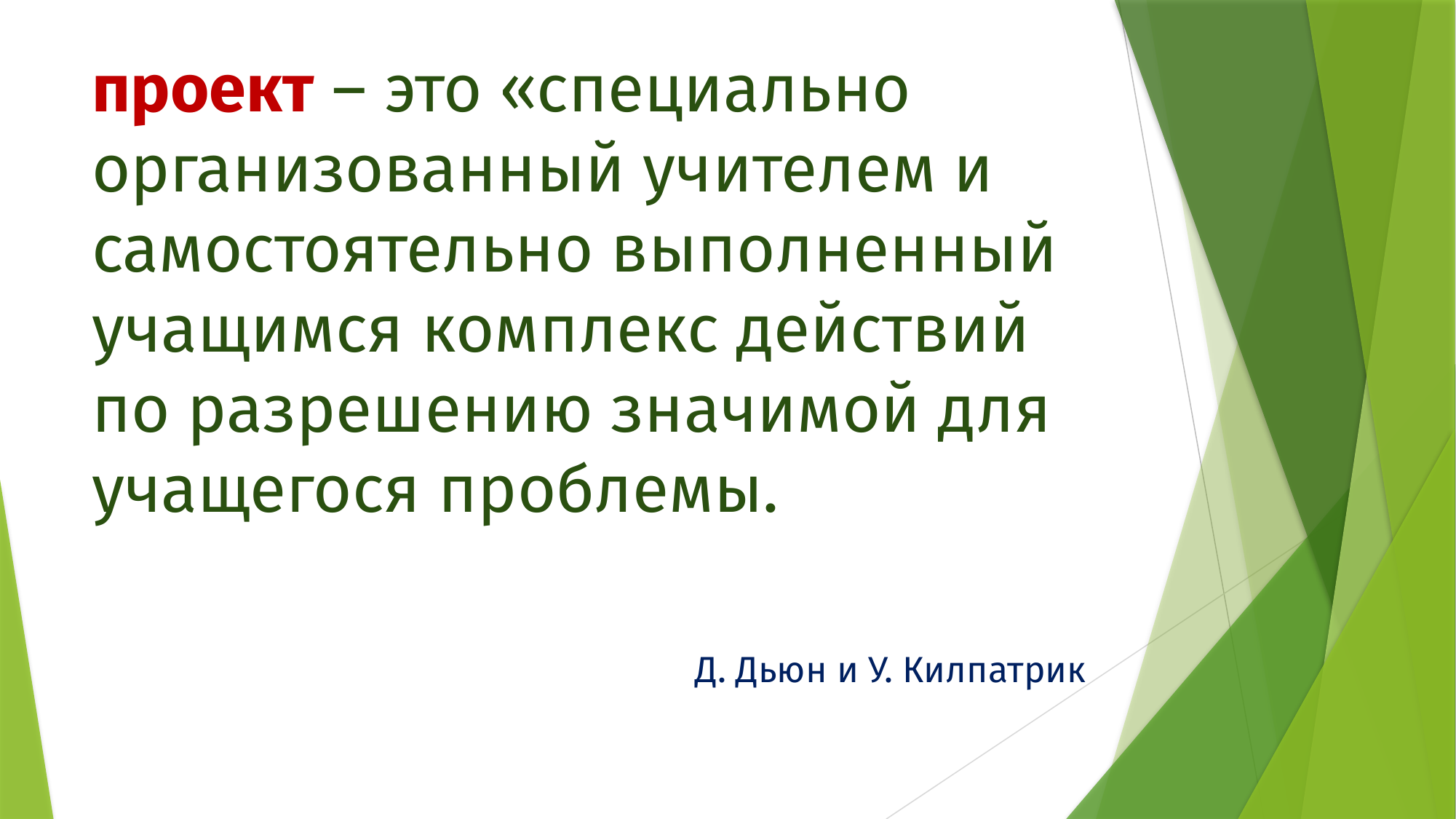

# проект – это «специально организованный учителем и самостоятельно выполненный учащимся комплекс действий по разрешению значимой для учащегося проблемы.
Д. Дьюн и У. Килпатрик